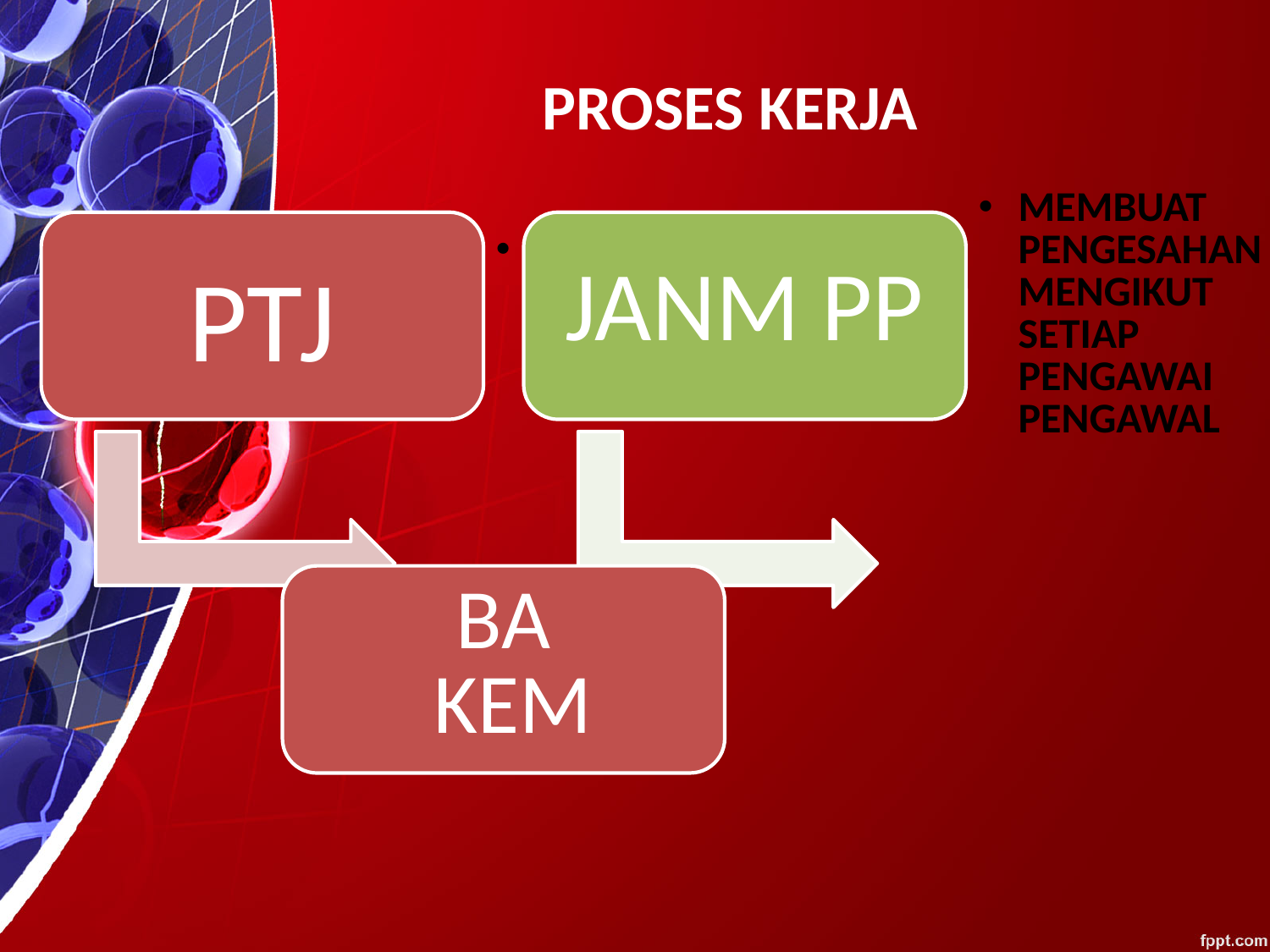

# PROSES KERJA
PTJ
MEMBUAT PENGESAHAN KOD BERKAITAN
JANM PP
MEMBUAT PENGESAHAN MENGIKUT SETIAP PENGAWAI PENGAWAL
BA
 KEM